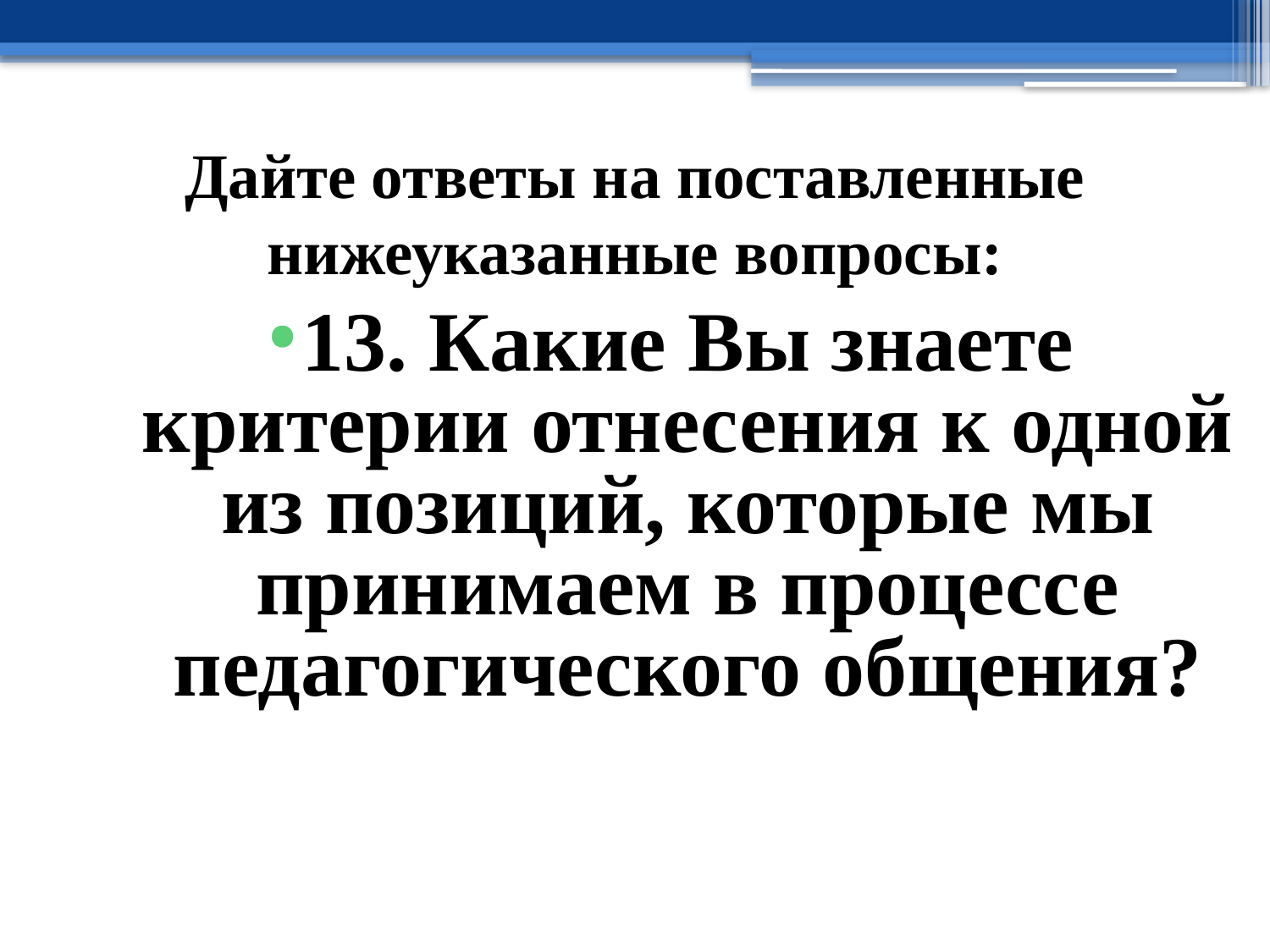

# Дайте ответы на поставленные нижеуказанные вопросы:
13. Какие Вы знаете критерии отнесения к одной из позиций, которые мы принимаем в процессе педагогического общения?